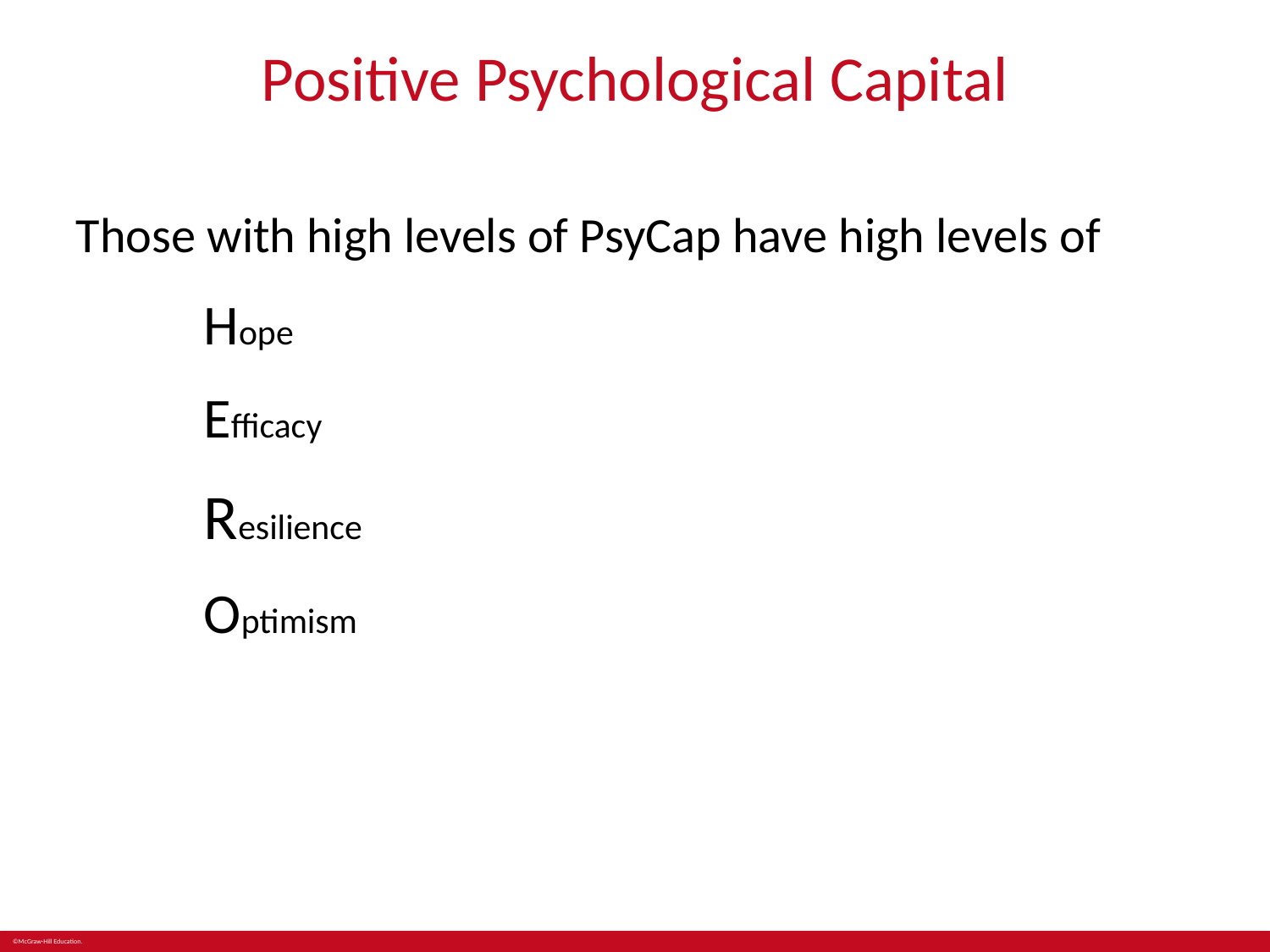

# Positive Psychological Capital
Those with high levels of PsyCap have high levels of
Hope
Efficacy
Resilience
Optimism